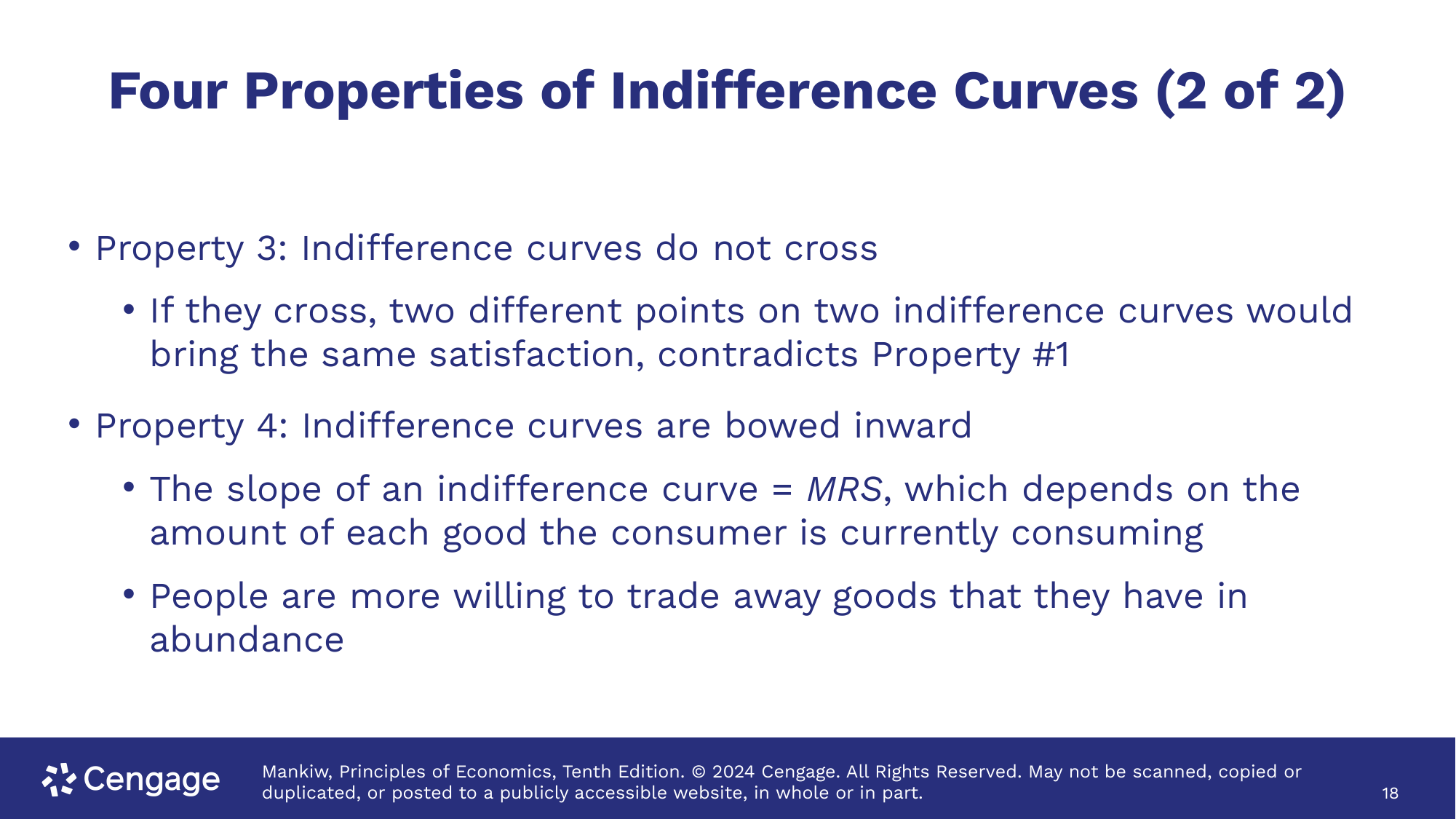

# Four Properties of Indifference Curves (2 of 2)
Property 3: Indifference curves do not cross
If they cross, two different points on two indifference curves would bring the same satisfaction, contradicts Property #1
Property 4: Indifference curves are bowed inward
The slope of an indifference curve = MRS, which depends on the amount of each good the consumer is currently consuming
People are more willing to trade away goods that they have in abundance